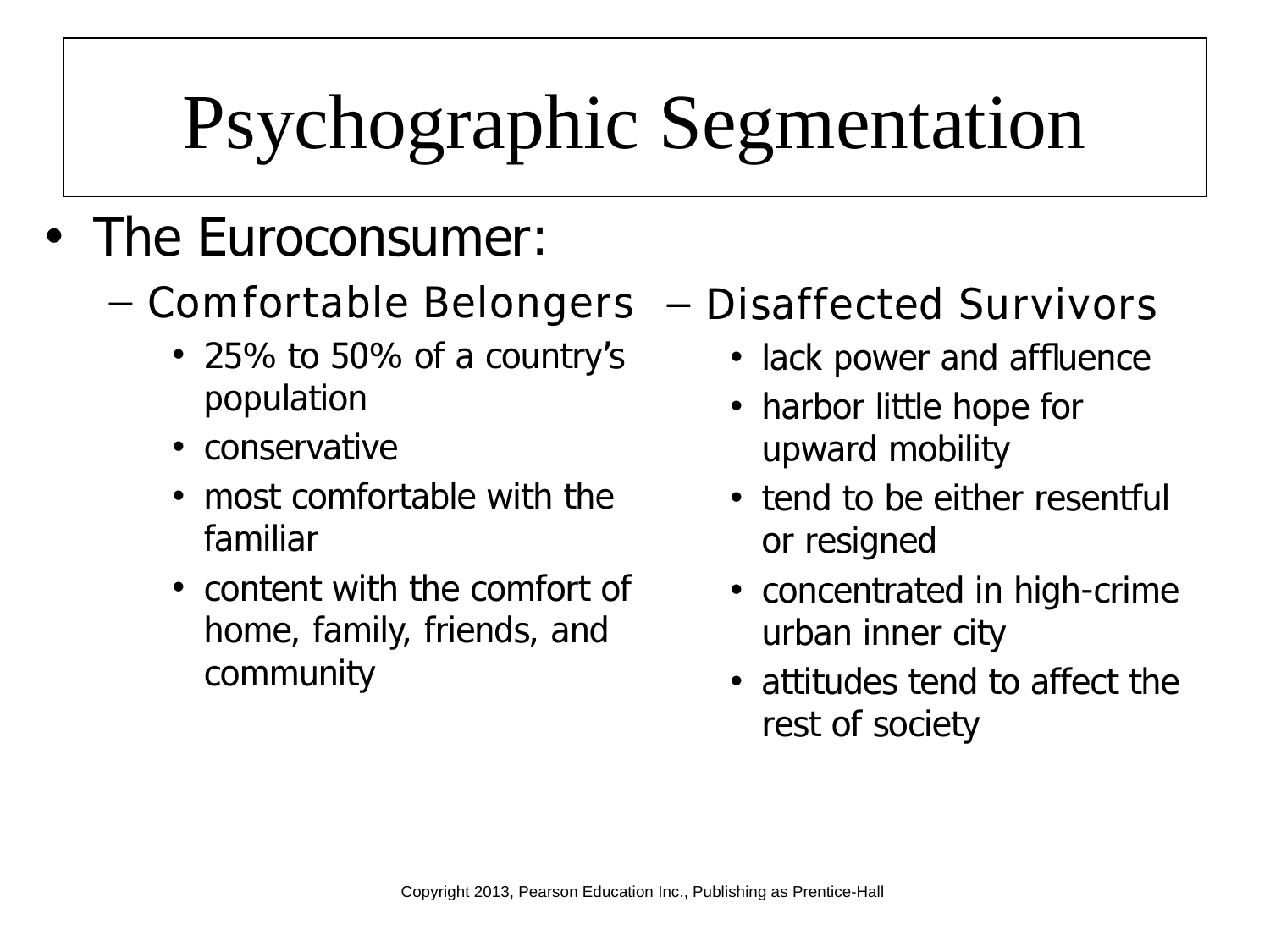

# Psychographic Segmentation
The Euroconsumer:
Comfortable Belongers
25% to 50% of a country’s population
conservative
most comfortable with the familiar
content with the comfort of home, family, friends, and community

Disaffected Survivors
lack power and affluence
harbor little hope for upward mobility
tend to be either resentful or resigned
concentrated in high-crime urban inner city
attitudes tend to affect the rest of society

Copyright 2013, Pearson Education Inc., Publishing as Prentice-Hall